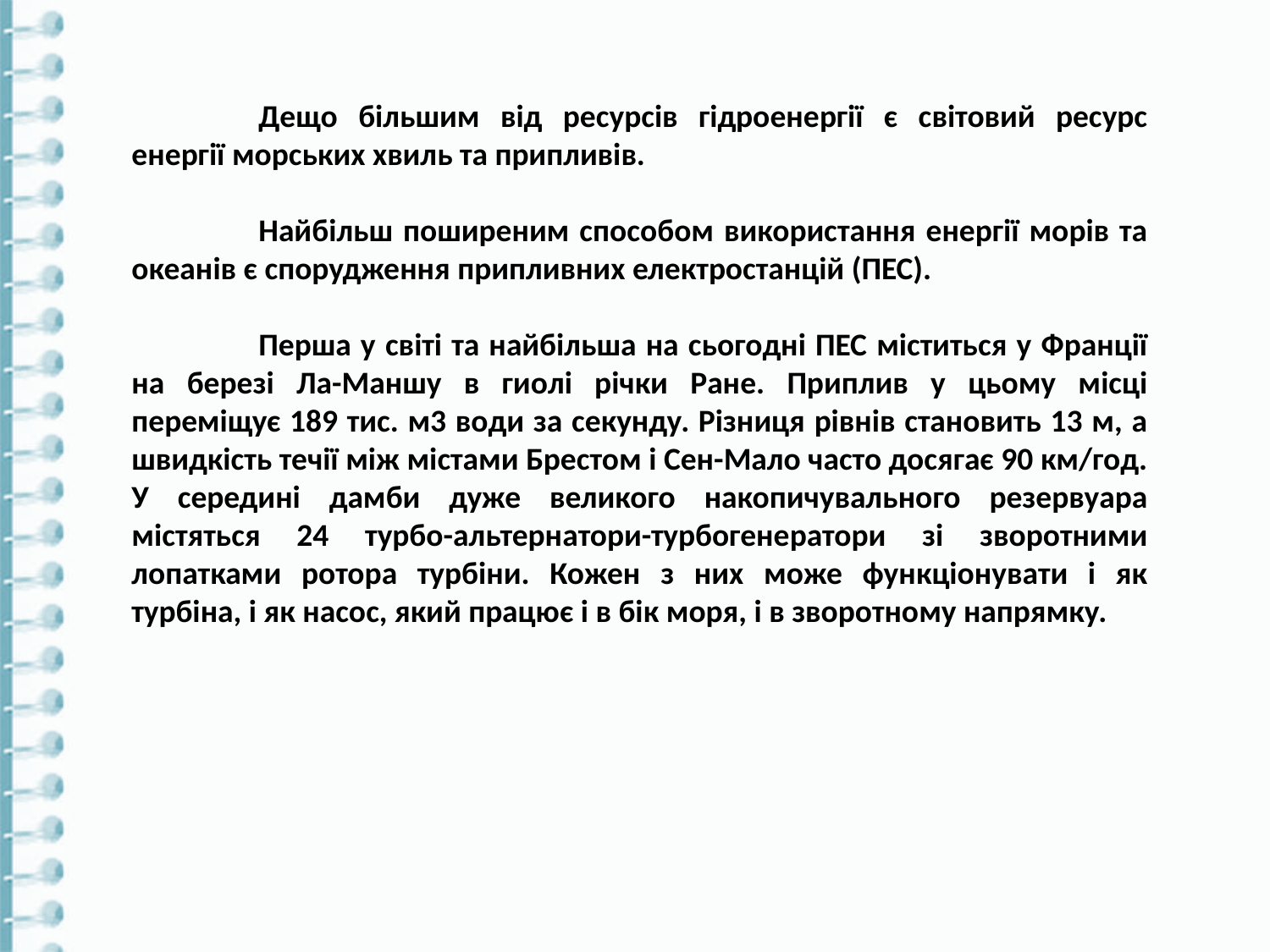

Дещо більшим від ресурсів гідроенергії є світовий ресурс енергії морських хвиль та припливів.

	Найбільш поширеним способом використання енергії морів та океанів є спорудження припливних електростанцій (ПЕС).

	Перша у світі та найбільша на сьогодні ПЕС міститься у Франції на березі Ла-Маншу в гиолі річки Ране. Приплив у цьому місці переміщує 189 тис. м3 води за секунду. Різниця рівнів становить 13 м, а швидкість течії між містами Брестом і Сен-Мало часто досягає 90 км/год. У середині дамби дуже великого накопичувального резервуара містяться 24 турбо-альтернатори-турбогенератори зі зворотними лопатками ротора турбіни. Кожен з них може функціонувати і як турбіна, і як насос, який працює і в бік моря, і в зворотному напрямку.